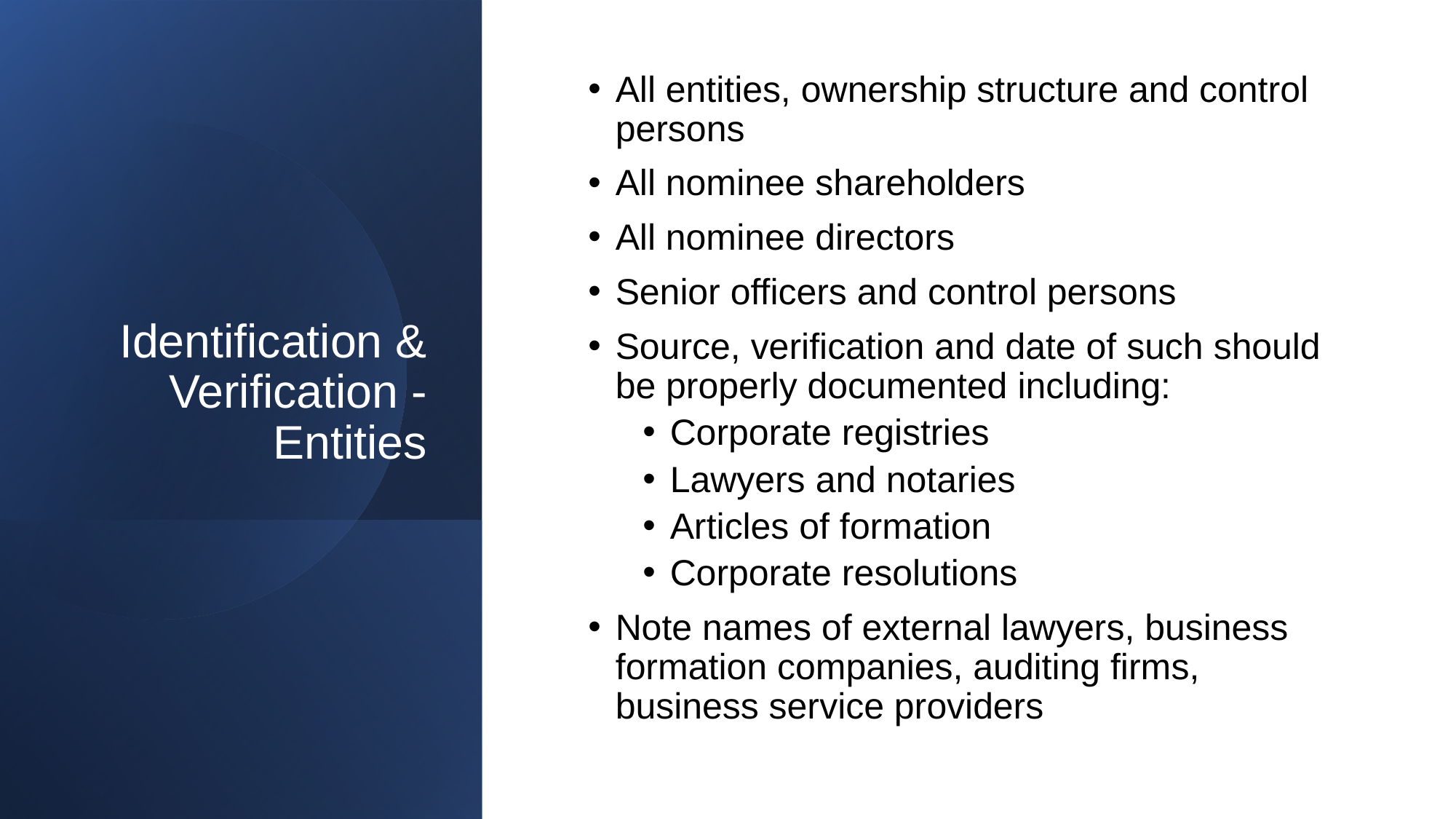

# Identification & Verification - Entities

All entities, ownership structure and control persons
All nominee shareholders
All nominee directors
Senior officers and control persons
Source, verification and date of such should be properly documented including:
Corporate registries
Lawyers and notaries
Articles of formation
Corporate resolutions
Note names of external lawyers, business formation companies, auditing firms, business service providers